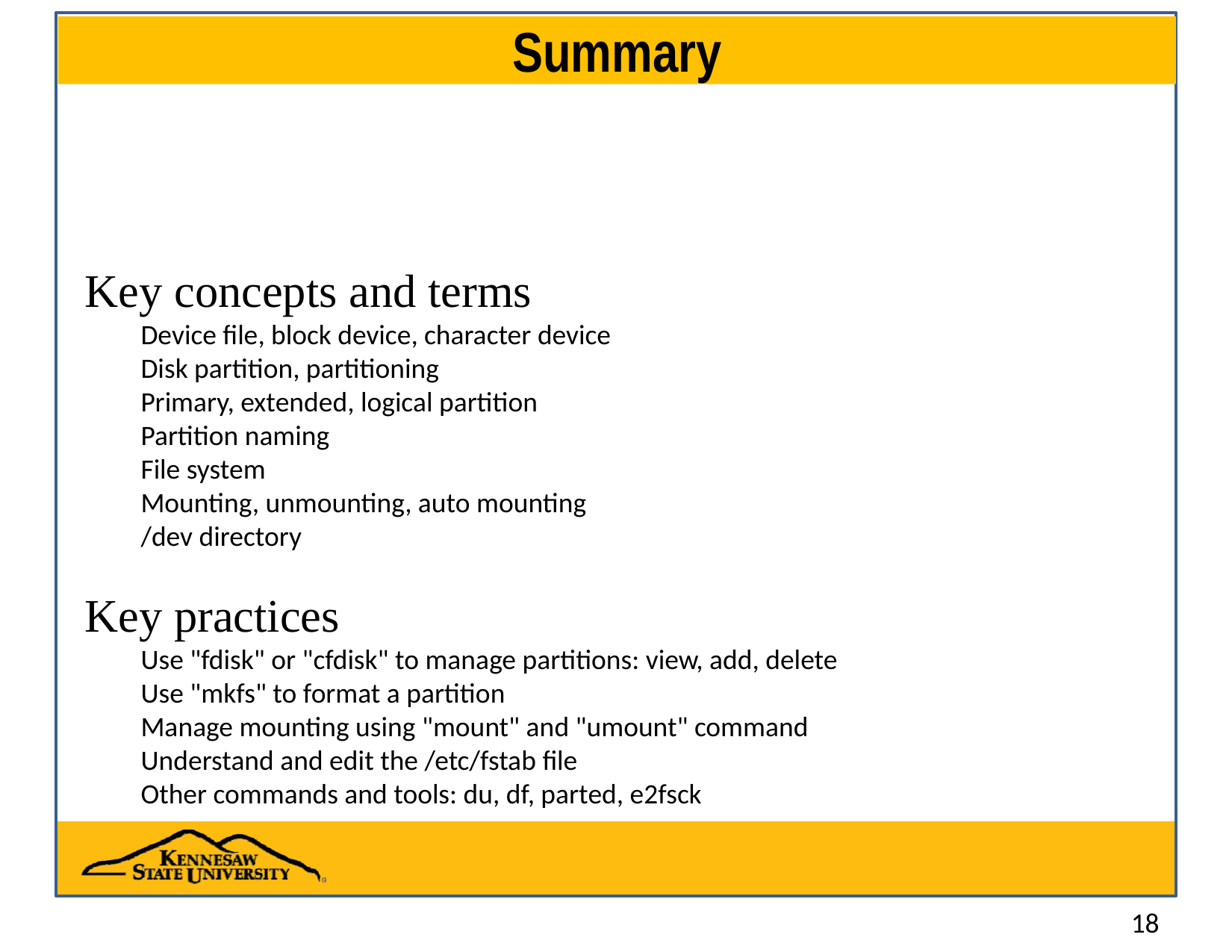

# Summary
Key concepts and terms
Device file, block device, character device
Disk partition, partitioning
Primary, extended, logical partition
Partition naming
File system
Mounting, unmounting, auto mounting
/dev directory

Key practices
Use "fdisk" or "cfdisk" to manage partitions: view, add, delete
Use "mkfs" to format a partition
Manage mounting using "mount" and "umount" command
Understand and edit the /etc/fstab file
Other commands and tools: du, df, parted, e2fsck